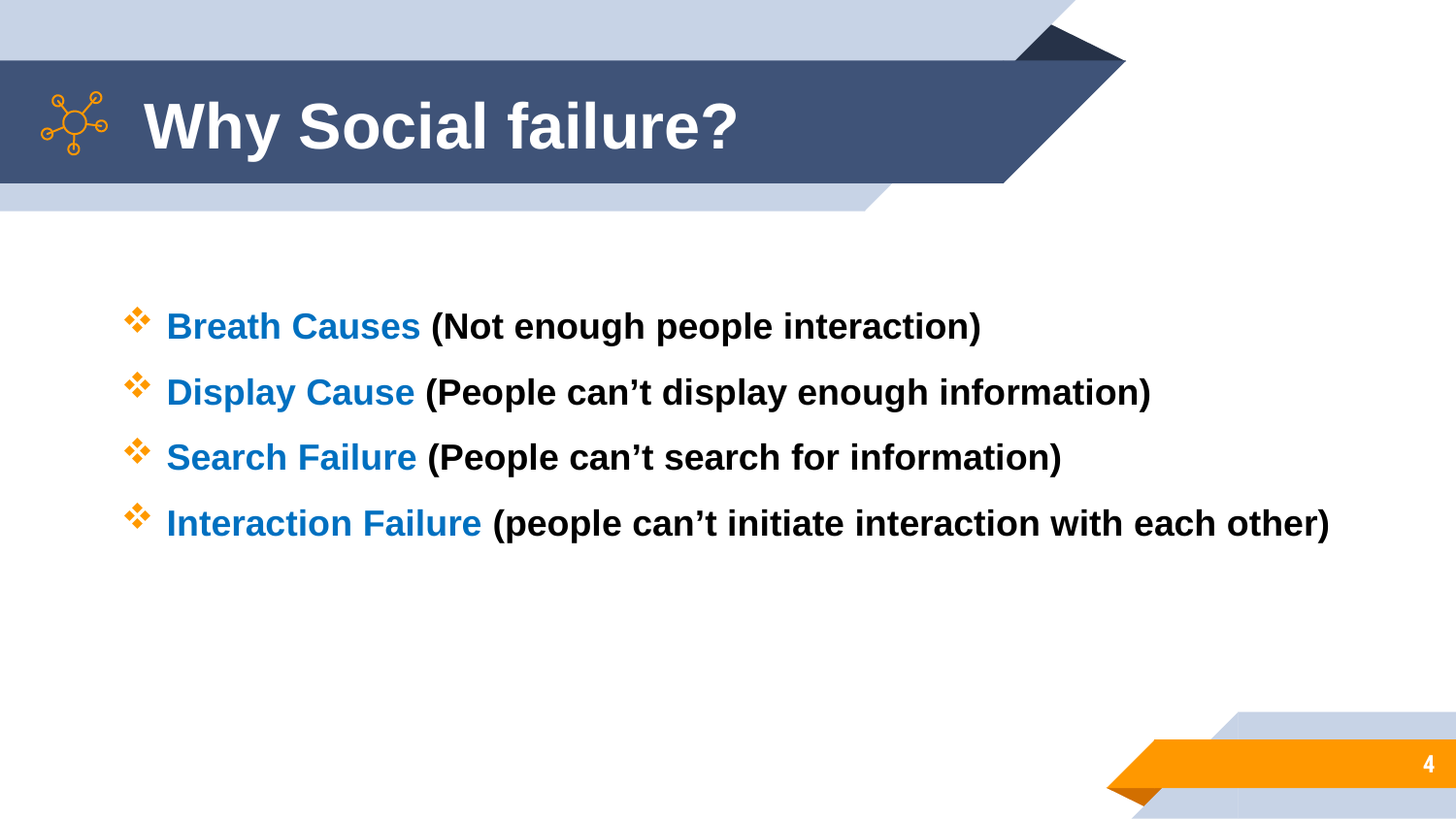

# Why Social failure?

Breath Causes (Not enough people interaction)
Display Cause (People can’t display enough information)
Search Failure (People can’t search for information)
Interaction Failure (people can’t initiate interaction with each other)
4